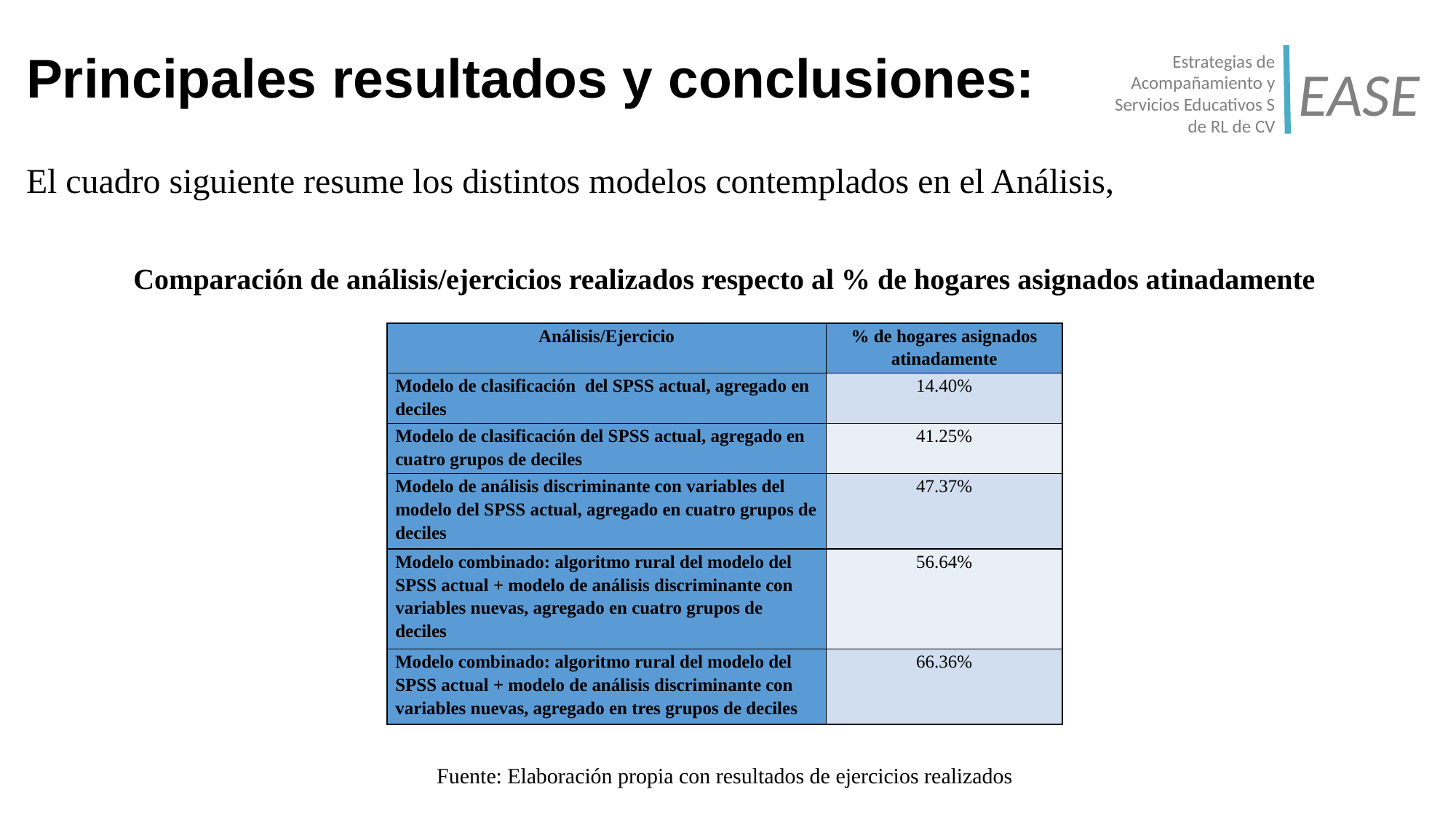

# Principales resultados y conclusiones:
Estrategias de Acompañamiento y Servicios Educativos S de RL de CV

EASE
El cuadro siguiente resume los distintos modelos contemplados en el Análisis,

Comparación de análisis/ejercicios realizados respecto al % de hogares asignados atinadamente

Fuente: Elaboración propia con resultados de ejercicios realizados

| Análisis/Ejercicio | % de hogares asignados atinadamente |
| --- | --- |
| Modelo de clasificación del SPSS actual, agregado en deciles | 14.40% |
| Modelo de clasificación del SPSS actual, agregado en cuatro grupos de deciles | 41.25% |
| Modelo de análisis discriminante con variables del modelo del SPSS actual, agregado en cuatro grupos de deciles | 47.37% |
| Modelo combinado: algoritmo rural del modelo del SPSS actual + modelo de análisis discriminante con variables nuevas, agregado en cuatro grupos de deciles | 56.64% |
| Modelo combinado: algoritmo rural del modelo del SPSS actual + modelo de análisis discriminante con variables nuevas, agregado en tres grupos de deciles | 66.36% |